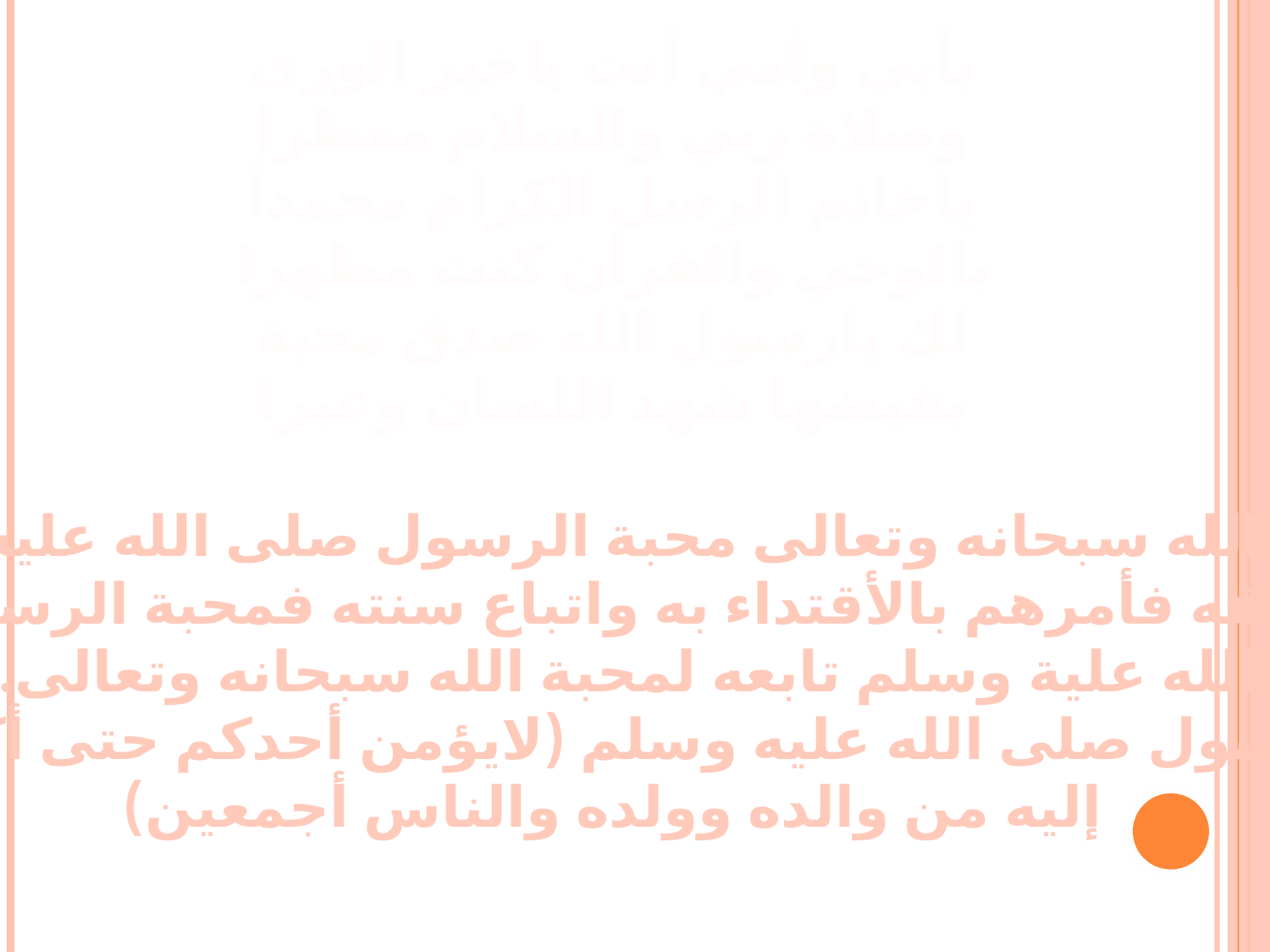

بأبي وأمي أنت ياخير الورى
وصلاة ربي والسلام معطرا
ياخاتم الرسل الكرام محمداً
بالوحي والقرأن كنت مطهرا
لك يارسول الله صدق محبة
بفيضها شهد اللسان وعبرا

أوجب الله سبحانه وتعالى محبة الرسول صلى الله عليه وسلم
على خلقه فأمرهم بالأقتداء به واتباع سنته فمحبة الرسول صلى
الله علية وسلم تابعه لمحبة الله سبحانه وتعالى...
قال الرسول صلى الله عليه وسلم (لايؤمن أحدكم حتى أكون أحب
إليه من والده وولده والناس أجمعين)